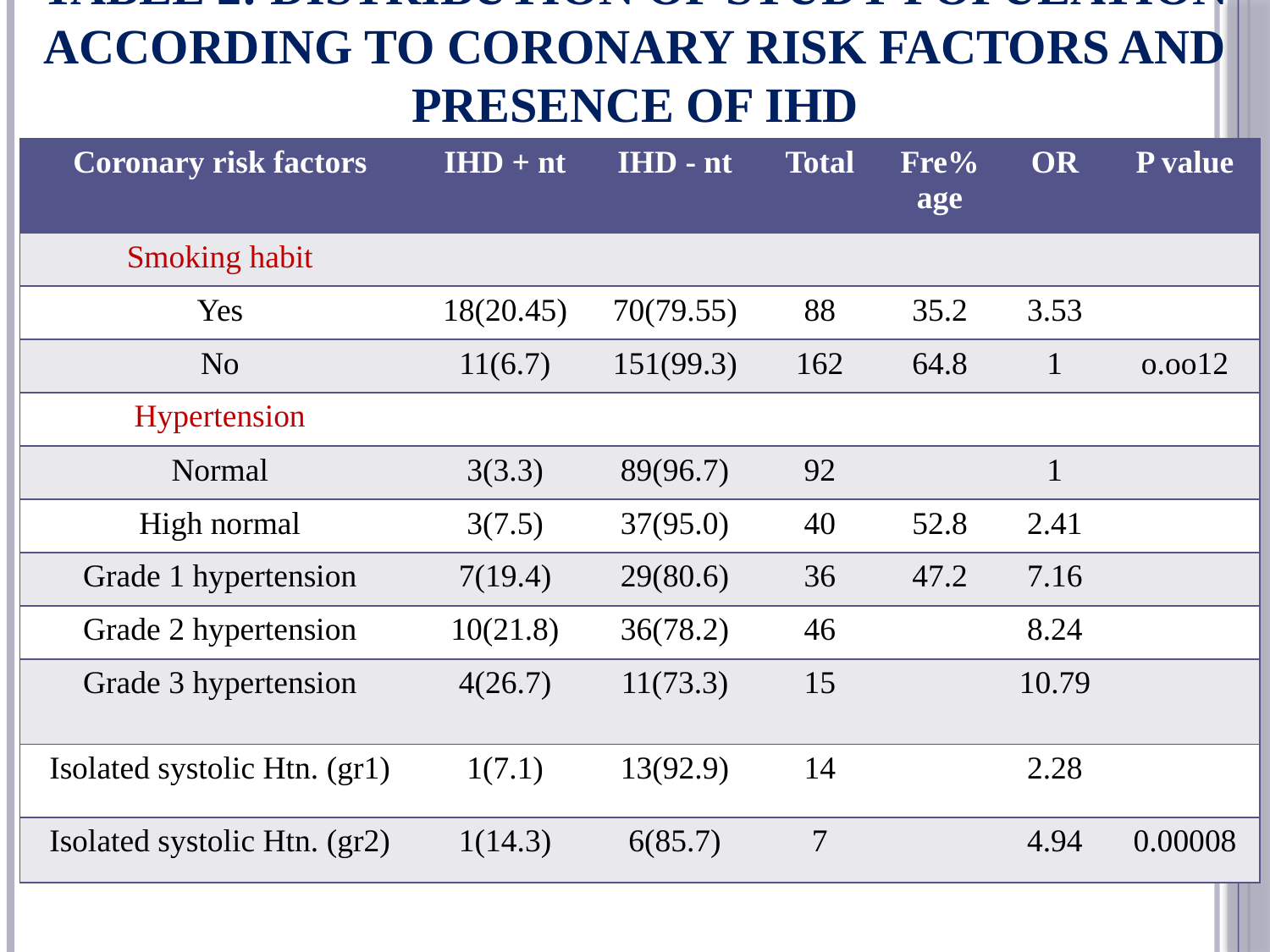

# Table 2: Distribution of study population according to coronary risk factors and presence of ihd
| Coronary risk factors | IHD + nt | IHD - nt | Total | Fre% age | OR | P value |
| --- | --- | --- | --- | --- | --- | --- |
| Smoking habit |  |  |  |  |  |  |
| Yes | 18(20.45) | 70(79.55) | 88 | 35.2 | 3.53 |  |
| No | 11(6.7) | 151(99.3) | 162 | 64.8 | 1 | o.oo12 |
| Hypertension |  |  |  |  |  |  |
| Normal | 3(3.3) | 89(96.7) | 92 |  | 1 |  |
| High normal | 3(7.5) | 37(95.0) | 40 | 52.8 | 2.41 |  |
| Grade 1 hypertension | 7(19.4) | 29(80.6) | 36 | 47.2 | 7.16 |  |
| Grade 2 hypertension | 10(21.8) | 36(78.2) | 46 |  | 8.24 |  |
| Grade 3 hypertension | 4(26.7) | 11(73.3) | 15 |  | 10.79 |  |
| Isolated systolic Htn. (gr1) | 1(7.1) | 13(92.9) | 14 |  | 2.28 |  |
| Isolated systolic Htn. (gr2) | 1(14.3) | 6(85.7) | 7 |  | 4.94 | 0.00008 |